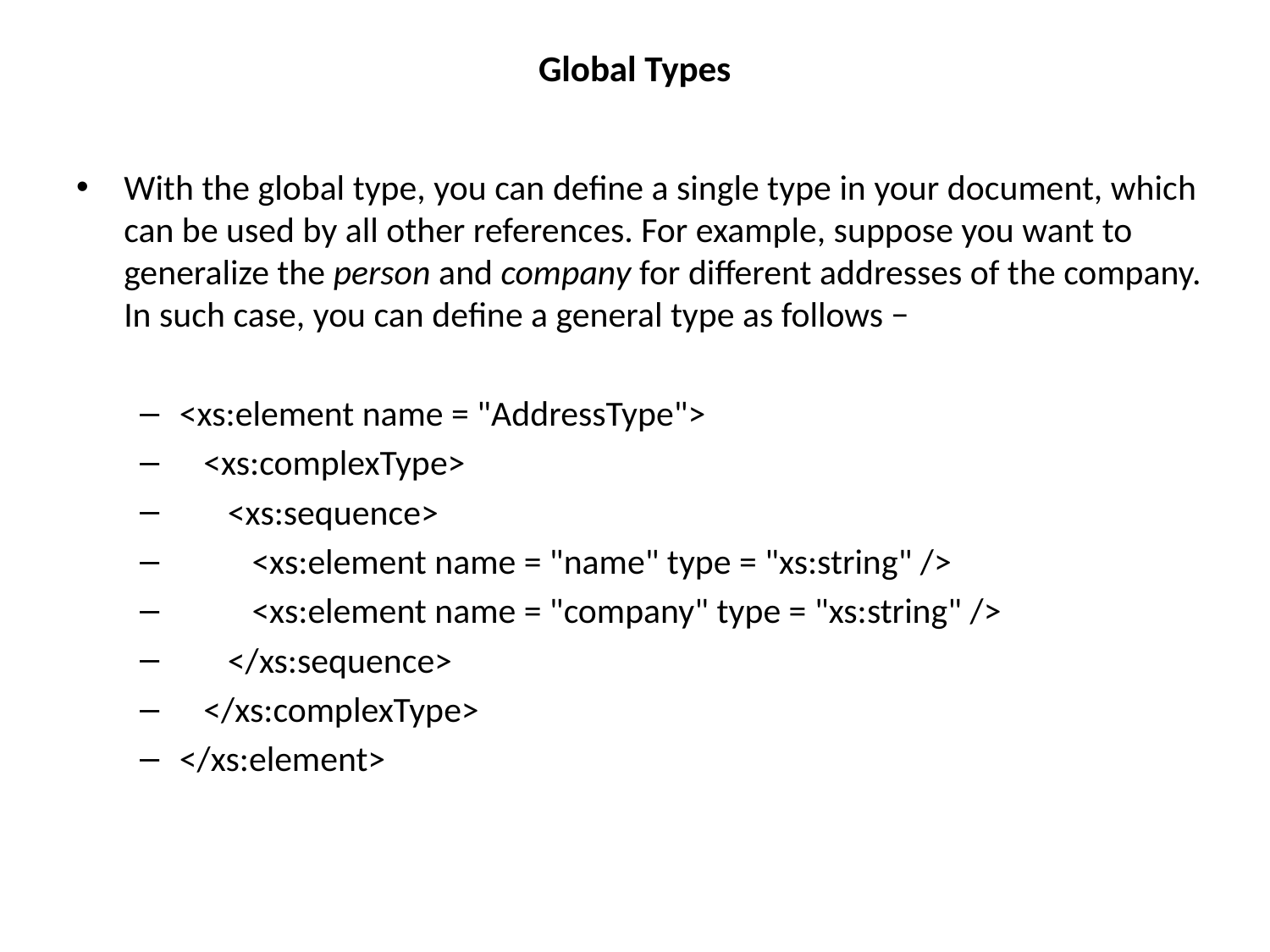

# Global Types
With the global type, you can define a single type in your document, which can be used by all other references. For example, suppose you want to generalize the person and company for different addresses of the company. In such case, you can define a general type as follows −

<xs:element name = "AddressType">
   <xs:complexType>
      <xs:sequence>
         <xs:element name = "name" type = "xs:string" />
         <xs:element name = "company" type = "xs:string" />
      </xs:sequence>
   </xs:complexType>
</xs:element>